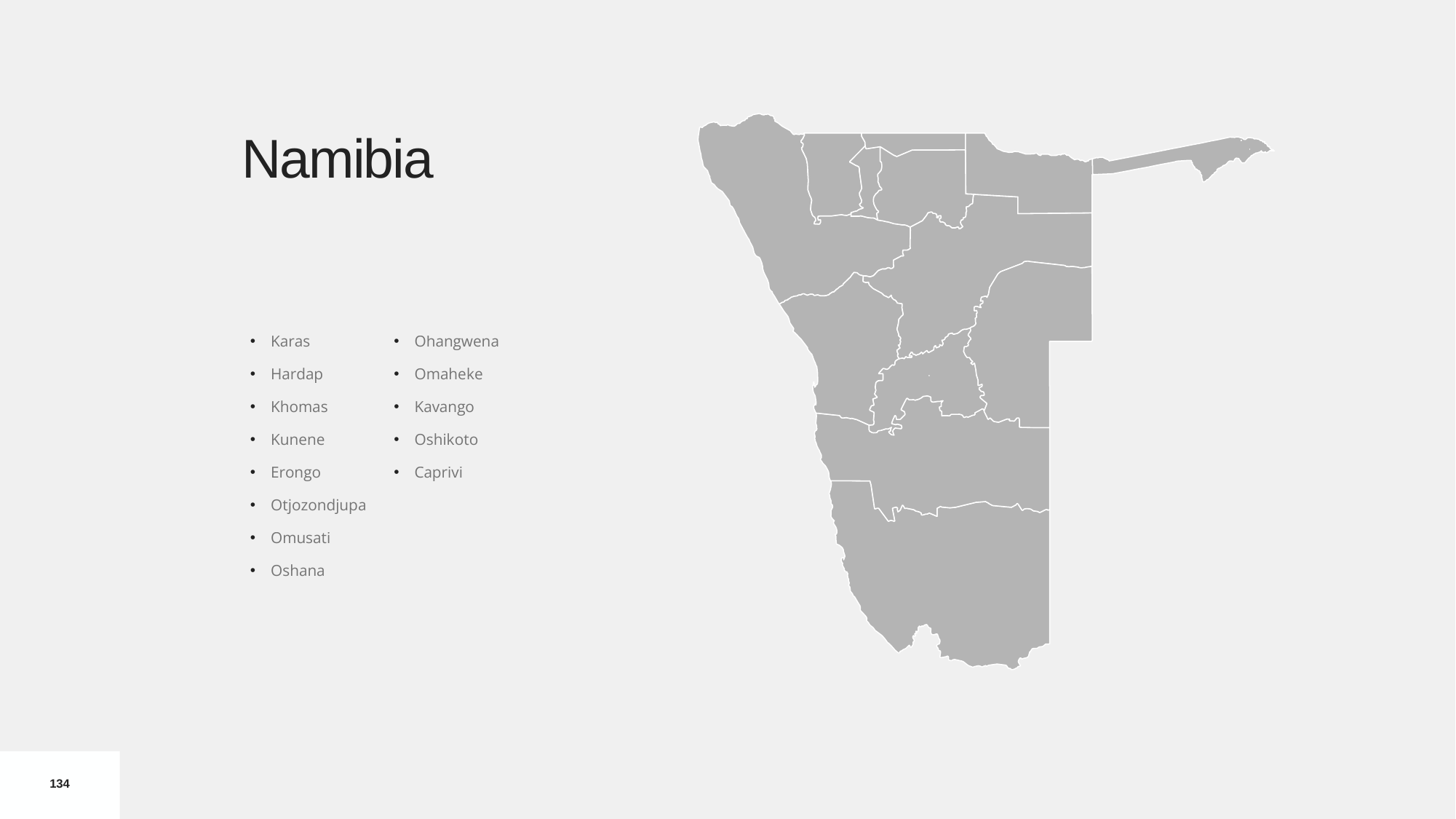

# Namibia

Karas
Hardap
Khomas
Kunene
Erongo
Otjozondjupa
Omusati
Oshana
Ohangwena
Omaheke
Kavango
Oshikoto
Caprivi